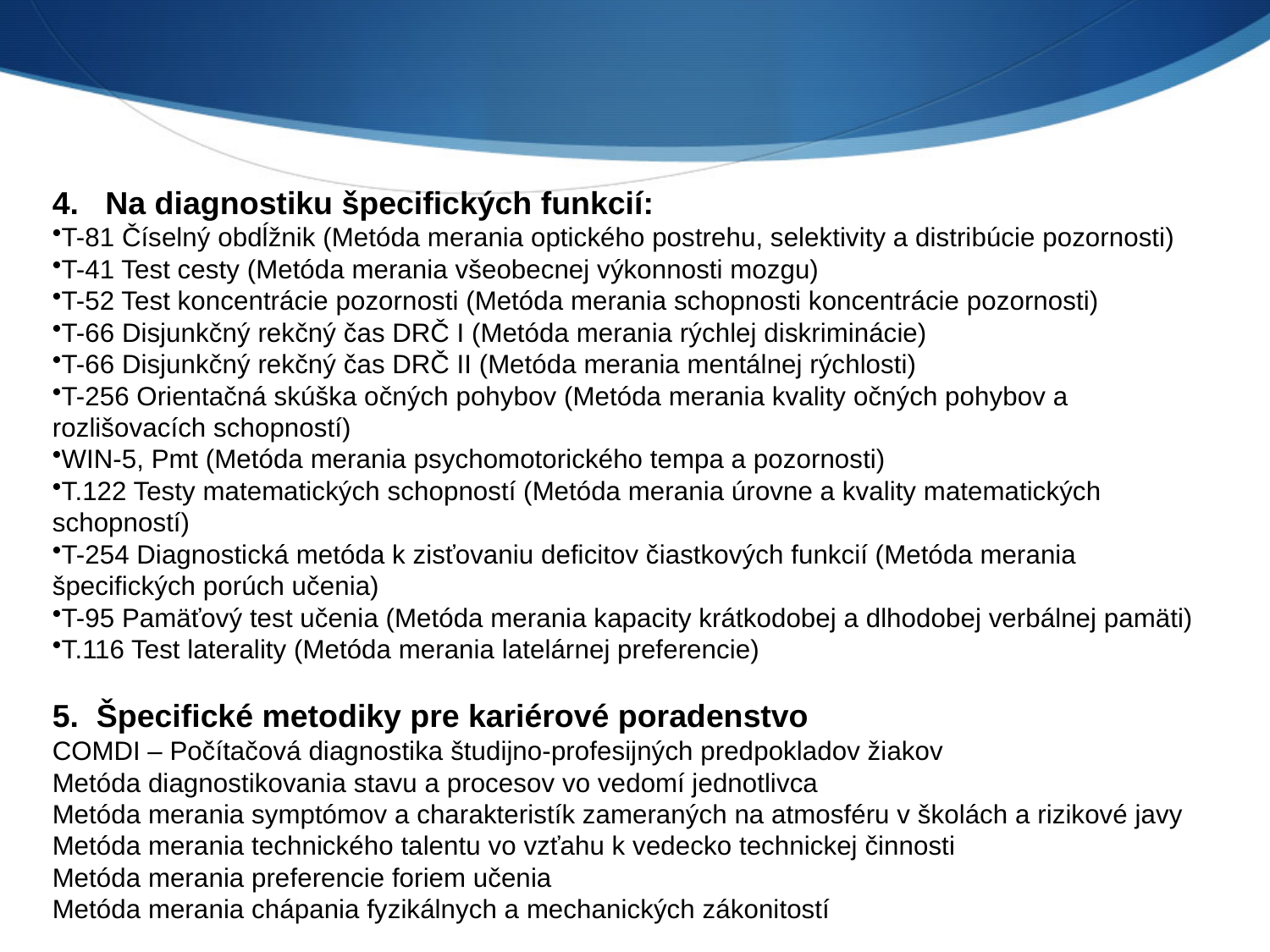

4.   Na diagnostiku špecifických funkcií:
T-81 Číselný obdĺžnik (Metóda merania optického postrehu, selektivity a distribúcie pozornosti)
T-41 Test cesty (Metóda merania všeobecnej výkonnosti mozgu)
T-52 Test koncentrácie pozornosti (Metóda merania schopnosti koncentrácie pozornosti)
T-66 Disjunkčný rekčný čas DRČ I (Metóda merania rýchlej diskriminácie)
T-66 Disjunkčný rekčný čas DRČ II (Metóda merania mentálnej rýchlosti)
T-256 Orientačná skúška očných pohybov (Metóda merania kvality očných pohybov a rozlišovacích schopností)
WIN-5, Pmt (Metóda merania psychomotorického tempa a pozornosti)
T.122 Testy matematických schopností (Metóda merania úrovne a kvality matematických schopností)
T-254 Diagnostická metóda k zisťovaniu deficitov čiastkových funkcií (Metóda merania špecifických porúch učenia)
T-95 Pamäťový test učenia (Metóda merania kapacity krátkodobej a dlhodobej verbálnej pamäti)
T.116 Test laterality (Metóda merania latelárnej preferencie)

5.  Špecifické metodiky pre kariérové poradenstvo
COMDI – Počítačová diagnostika študijno-profesijných predpokladov žiakov
Metóda diagnostikovania stavu a procesov vo vedomí jednotlivca
Metóda merania symptómov a charakteristík zameraných na atmosféru v školách a rizikové javy
Metóda merania technického talentu vo vzťahu k vedecko technickej činnosti
Metóda merania preferencie foriem učenia
Metóda merania chápania fyzikálnych a mechanických zákonitostí